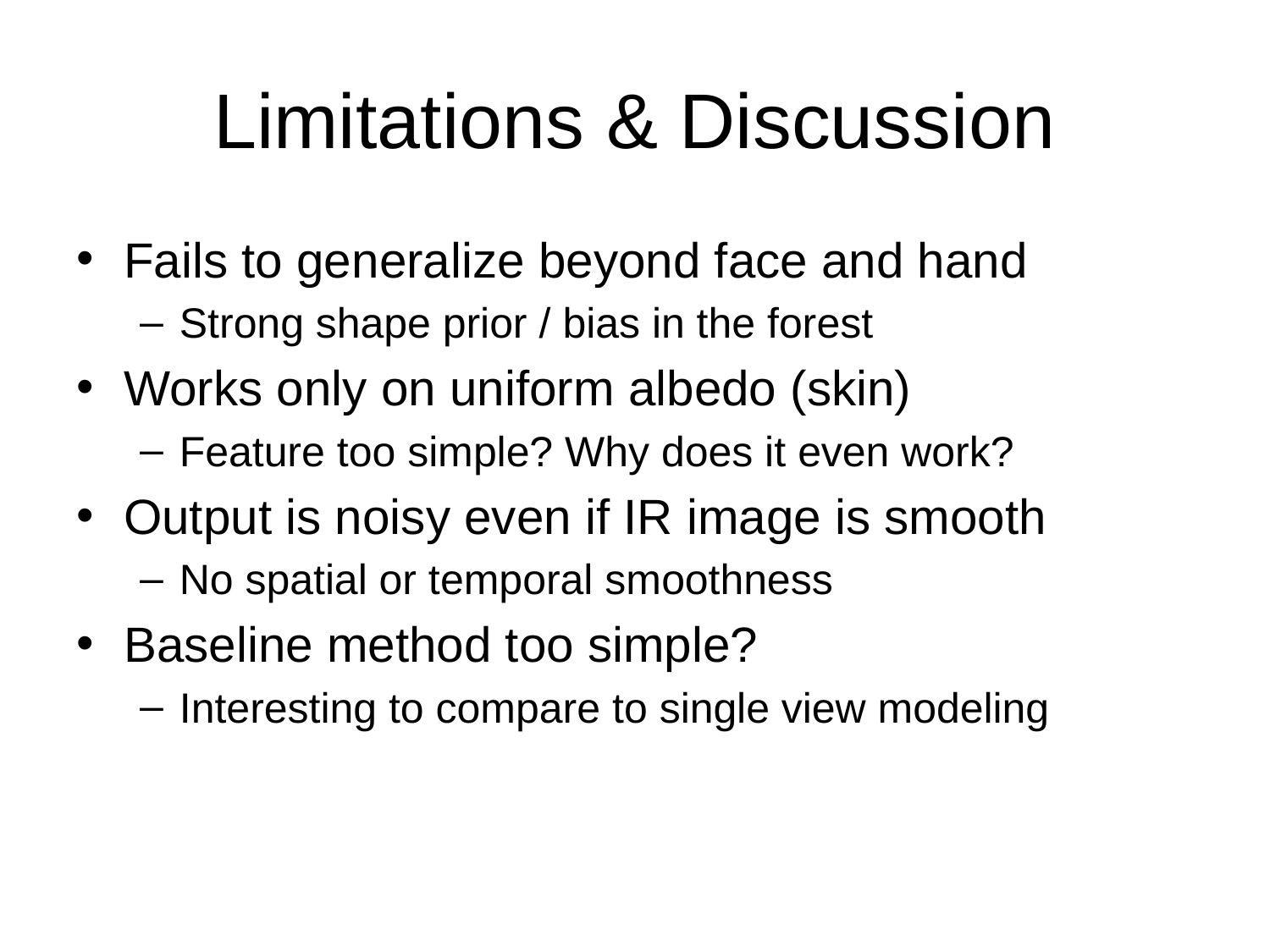

# Limitations & Discussion
Fails to generalize beyond face and hand
Strong shape prior / bias in the forest
Works only on uniform albedo (skin)
Feature too simple? Why does it even work?
Output is noisy even if IR image is smooth
No spatial or temporal smoothness
Baseline method too simple?
Interesting to compare to single view modeling